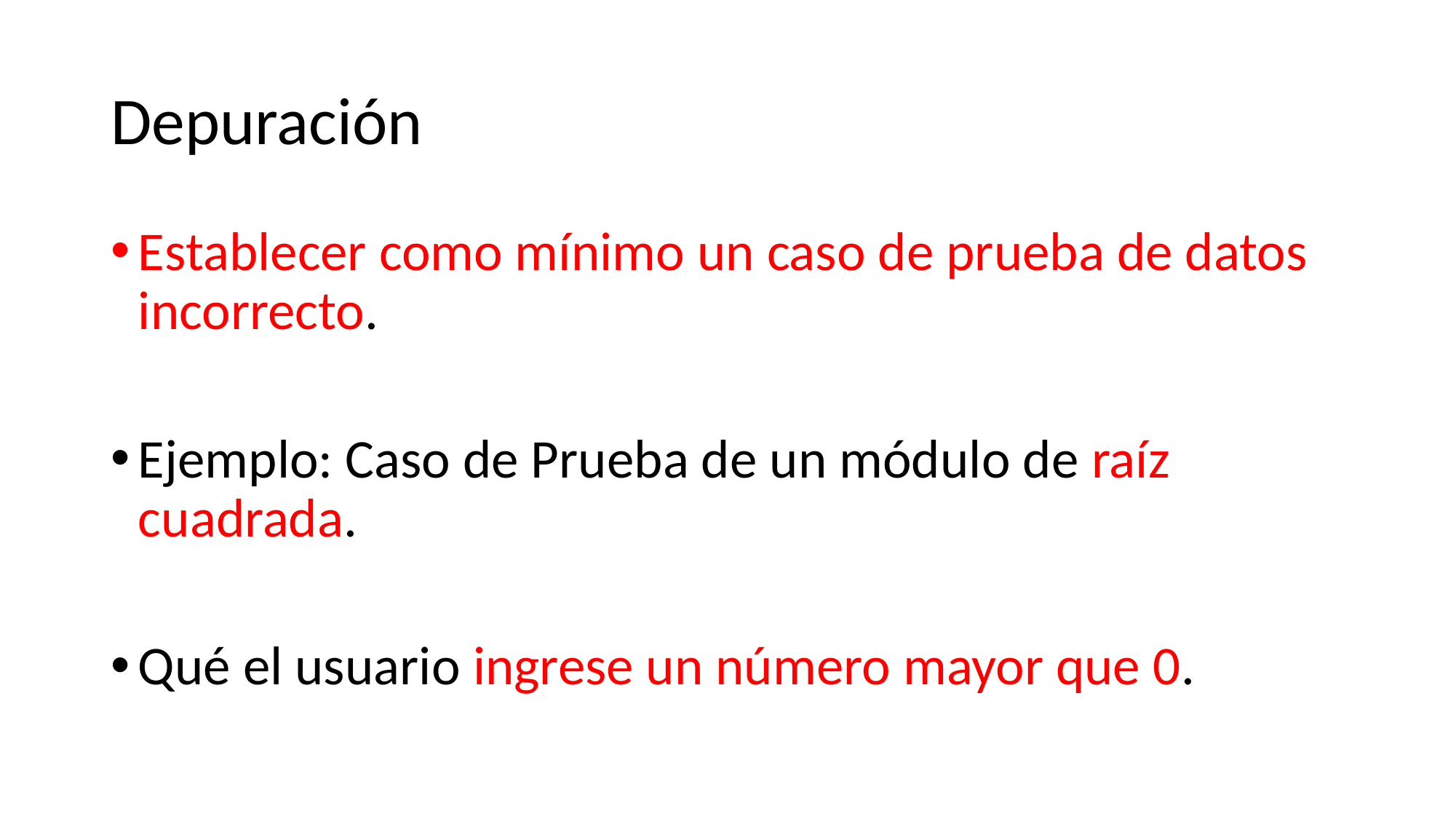

# Depuración
Establecer como mínimo un caso de prueba de datos incorrecto.

Ejemplo: Caso de Prueba de un módulo de raíz cuadrada.

Qué el usuario ingrese un número mayor que 0.